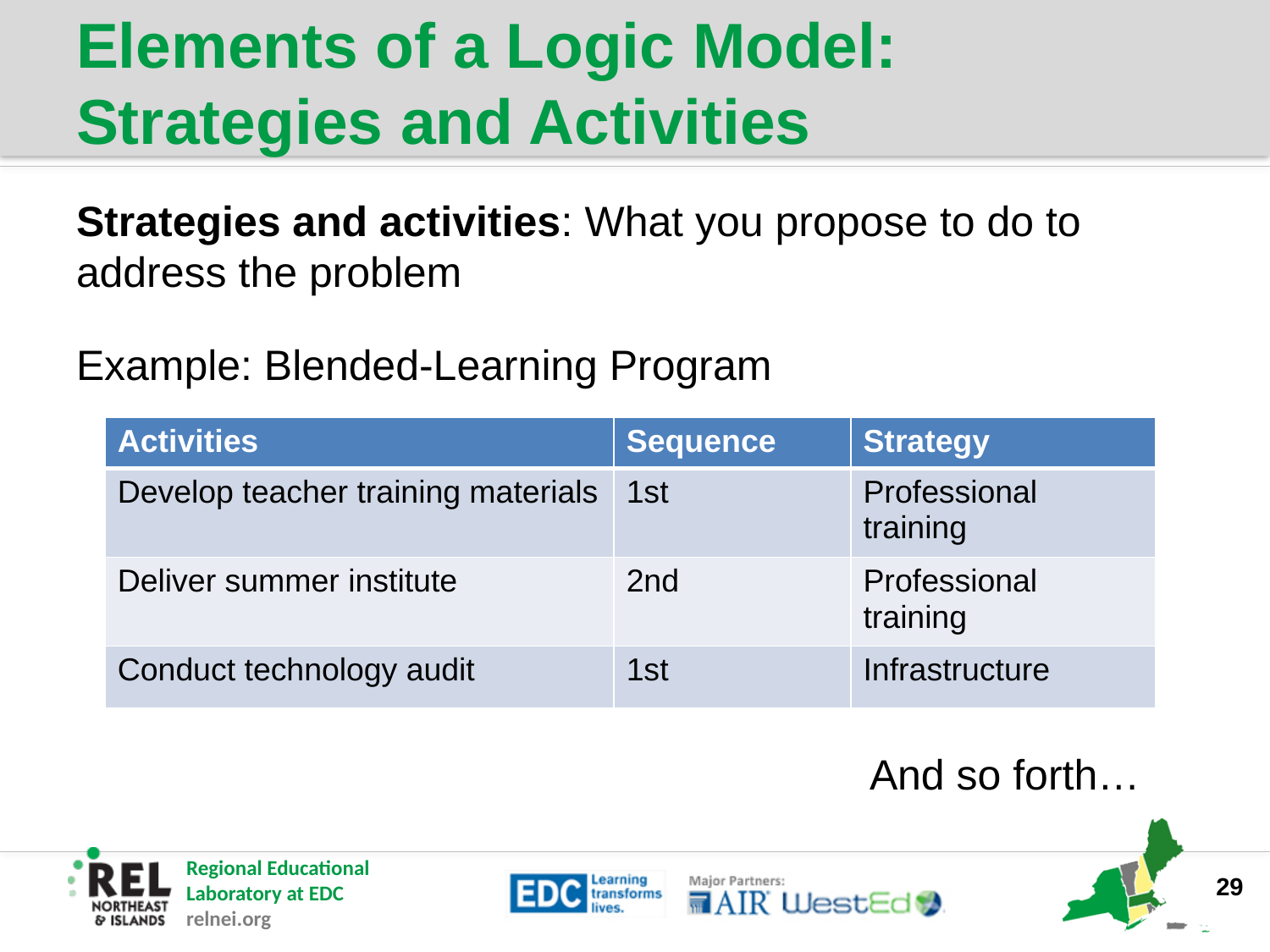

# Elements of a Logic Model: Strategies and Activities
Strategies and activities: What you propose to do to address the problem
Example: Blended-Learning Program
| Activities | Sequence | Strategy |
| --- | --- | --- |
| Develop teacher training materials | 1st | Professional training |
| Deliver summer institute | 2nd | Professional training |
| Conduct technology audit | 1st | Infrastructure |
And so forth…
29